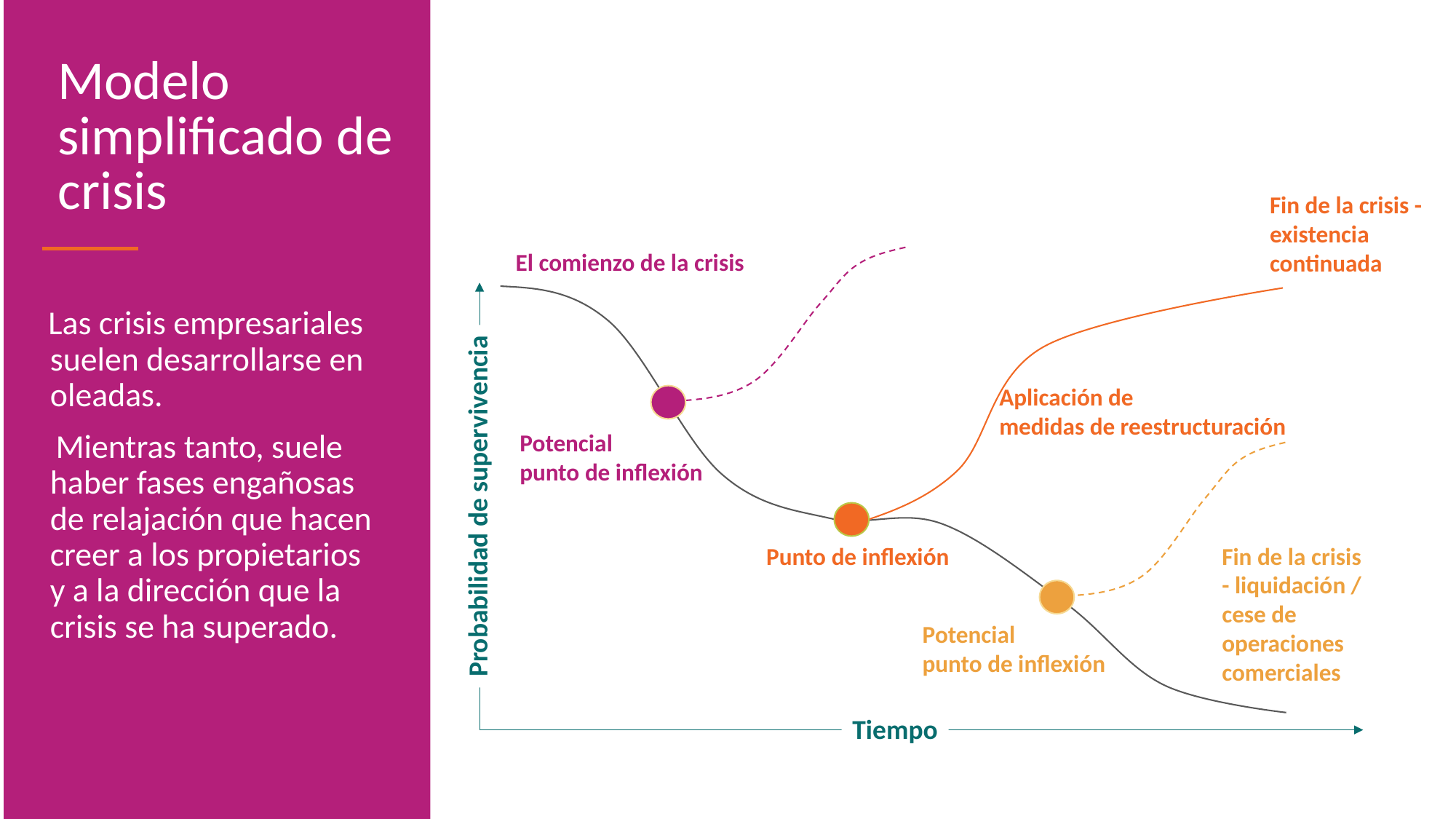

Modelo simplificado de crisis
Fin de la crisis - existencia continuada
El comienzo de la crisis

Las crisis empresariales suelen desarrollarse en oleadas.
 Mientras tanto, suele haber fases engañosas de relajación que hacen creer a los propietarios y a la dirección que la crisis se ha superado.
Aplicación de
medidas de reestructuración

Potencial
punto de inflexión
Probabilidad de supervivencia

Punto de inflexión
Fin de la crisis
- liquidación /
cese de
operaciones comerciales

Potencial
punto de inflexión
Tiempo